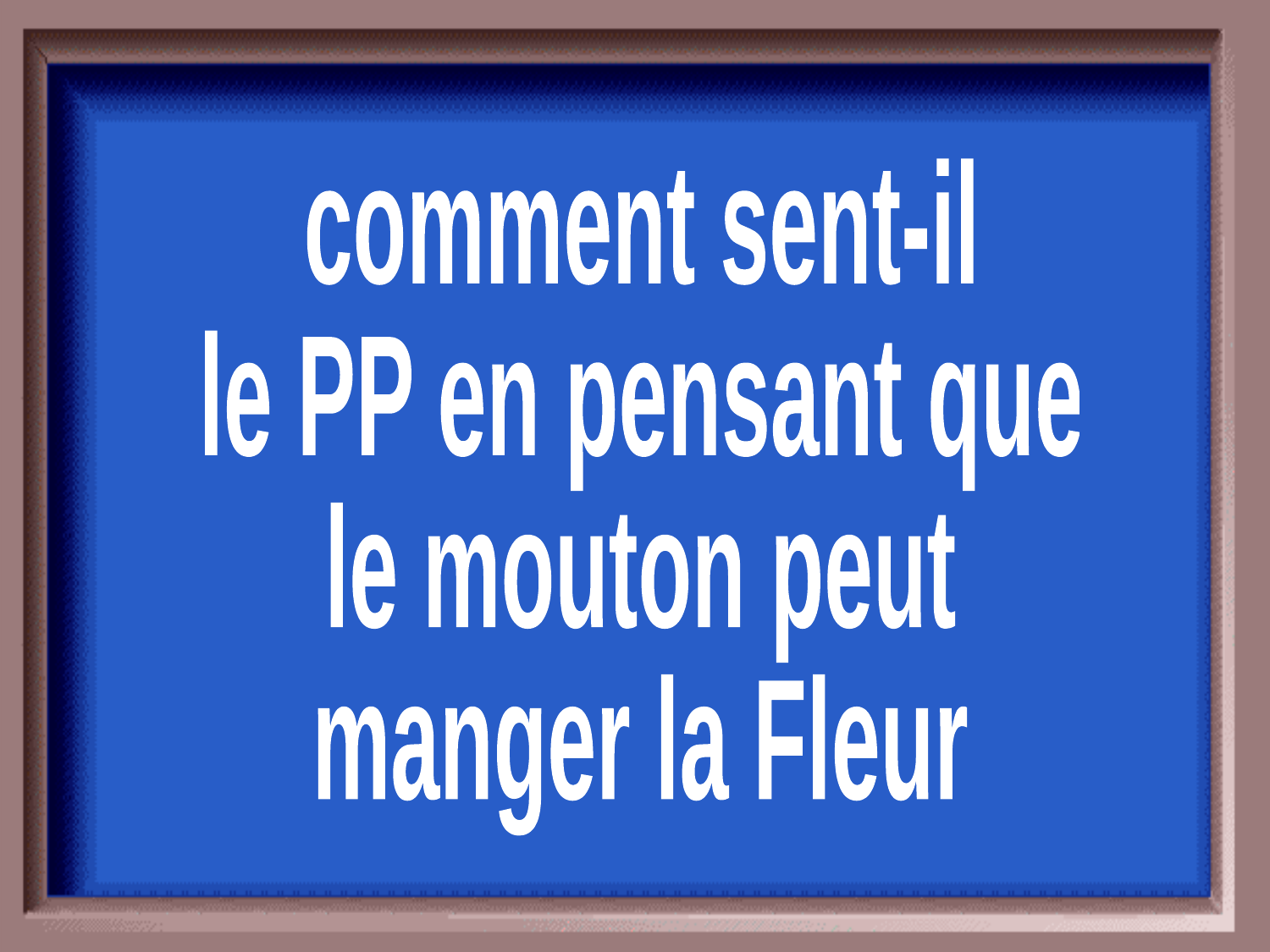

comment sent-il
le PP en pensant que
le mouton peut
manger la Fleur